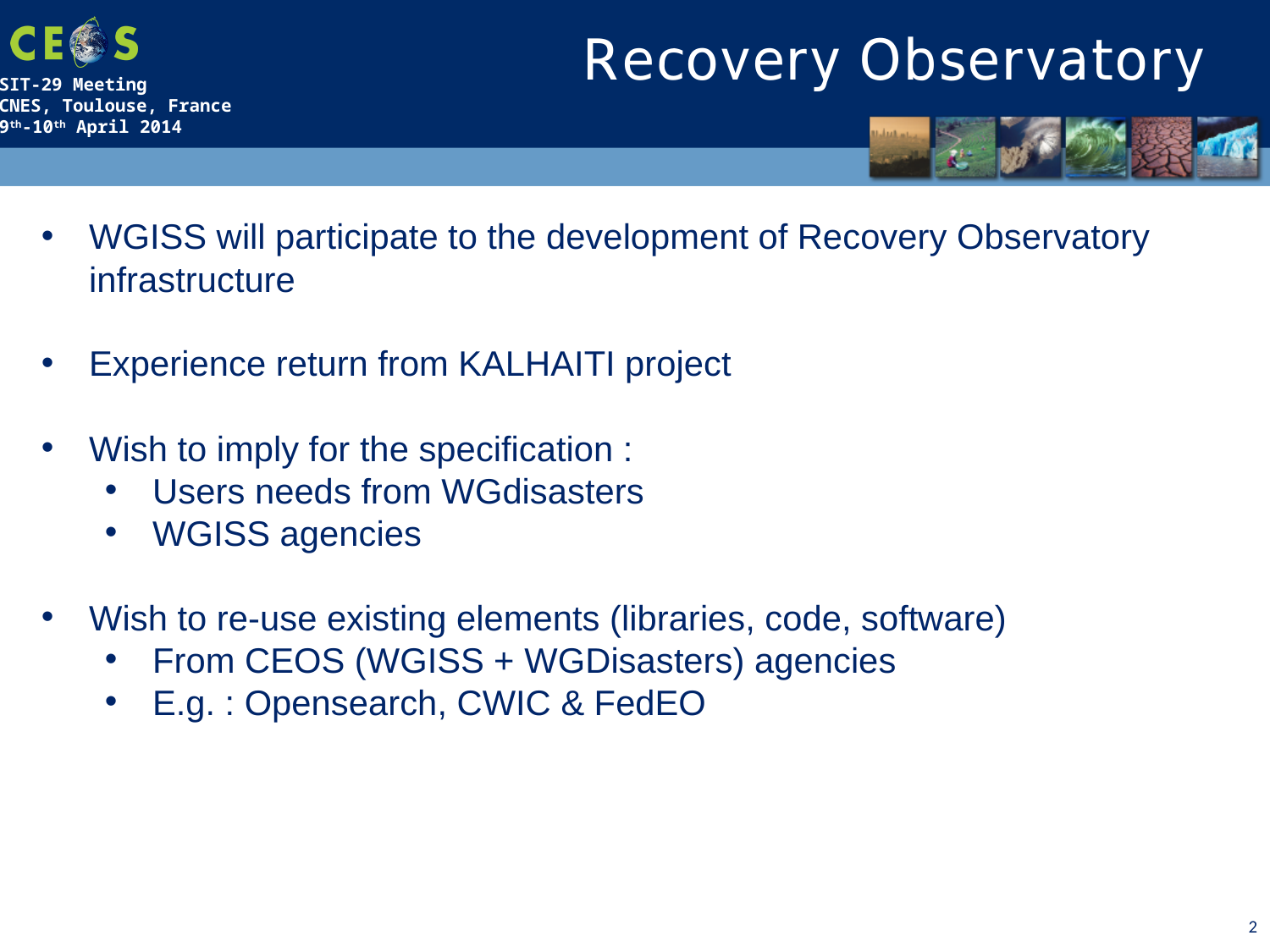

Recovery Observatory
WGISS will participate to the development of Recovery Observatory infrastructure

Experience return from KALHAITI project

Wish to imply for the specification :
Users needs from WGdisasters
WGISS agencies

Wish to re-use existing elements (libraries, code, software)
From CEOS (WGISS + WGDisasters) agencies
E.g. : Opensearch, CWIC & FedEO
2